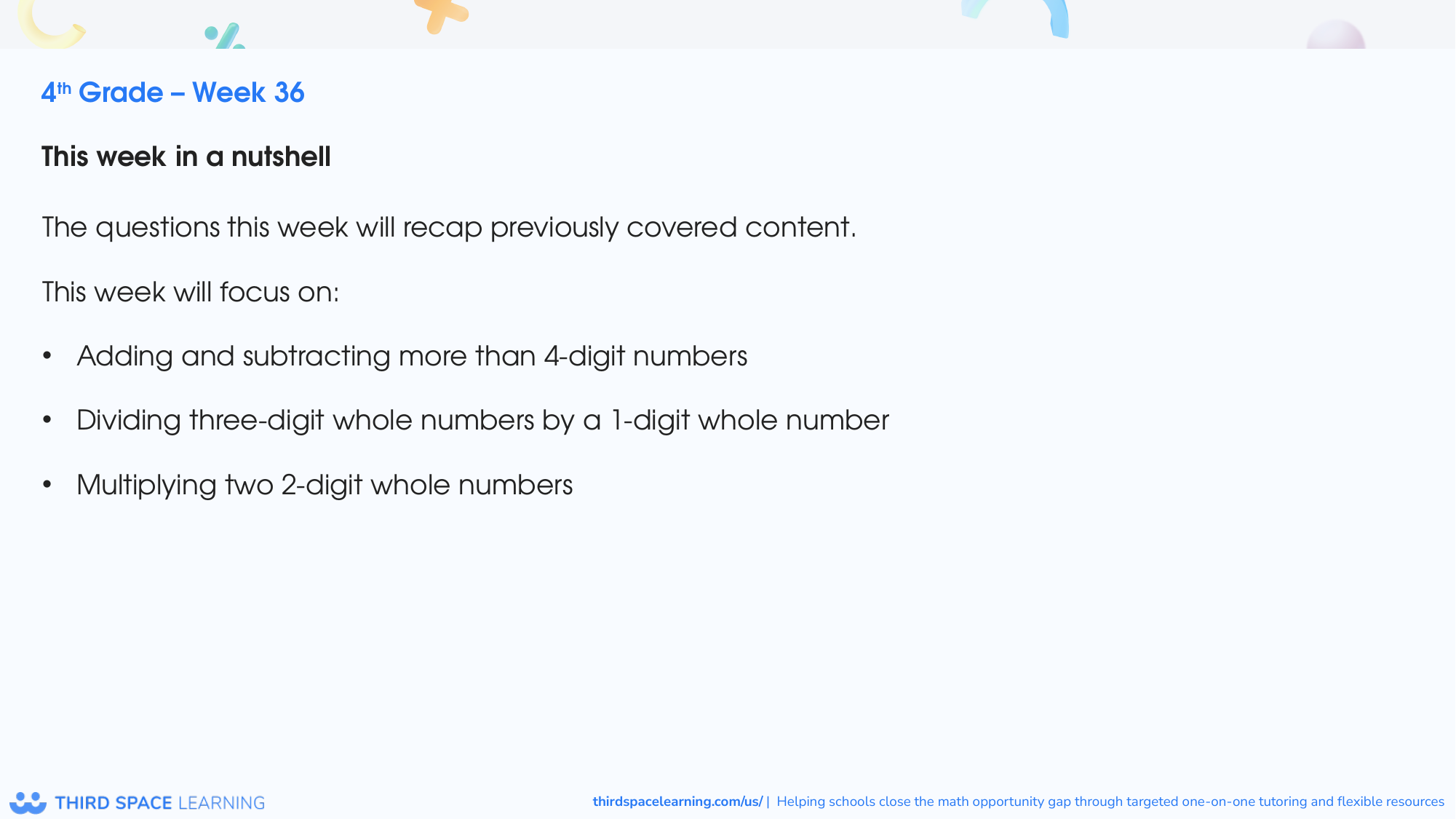

4th Grade – Week 36
This week in a nutshell
The questions this week will recap previously covered content.
This week will focus on:
Adding and subtracting more than 4-digit numbers
Dividing three-digit whole numbers by a 1-digit whole number
Multiplying two 2-digit whole numbers